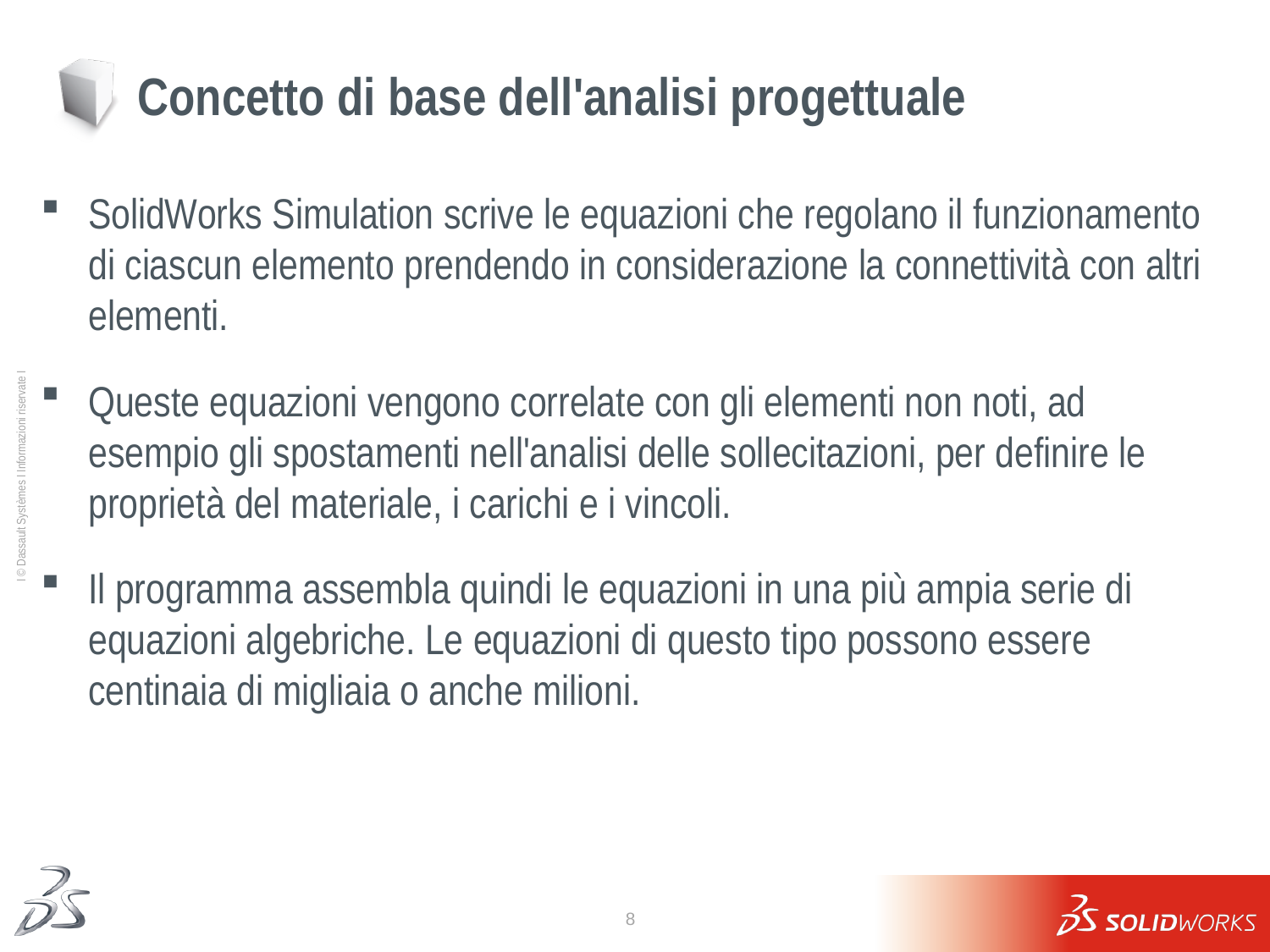

# Concetto di base dell'analisi progettuale
SolidWorks Simulation scrive le equazioni che regolano il funzionamento di ciascun elemento prendendo in considerazione la connettività con altri elementi.
Queste equazioni vengono correlate con gli elementi non noti, ad esempio gli spostamenti nell'analisi delle sollecitazioni, per definire le proprietà del materiale, i carichi e i vincoli.
Il programma assembla quindi le equazioni in una più ampia serie di equazioni algebriche. Le equazioni di questo tipo possono essere centinaia di migliaia o anche milioni.